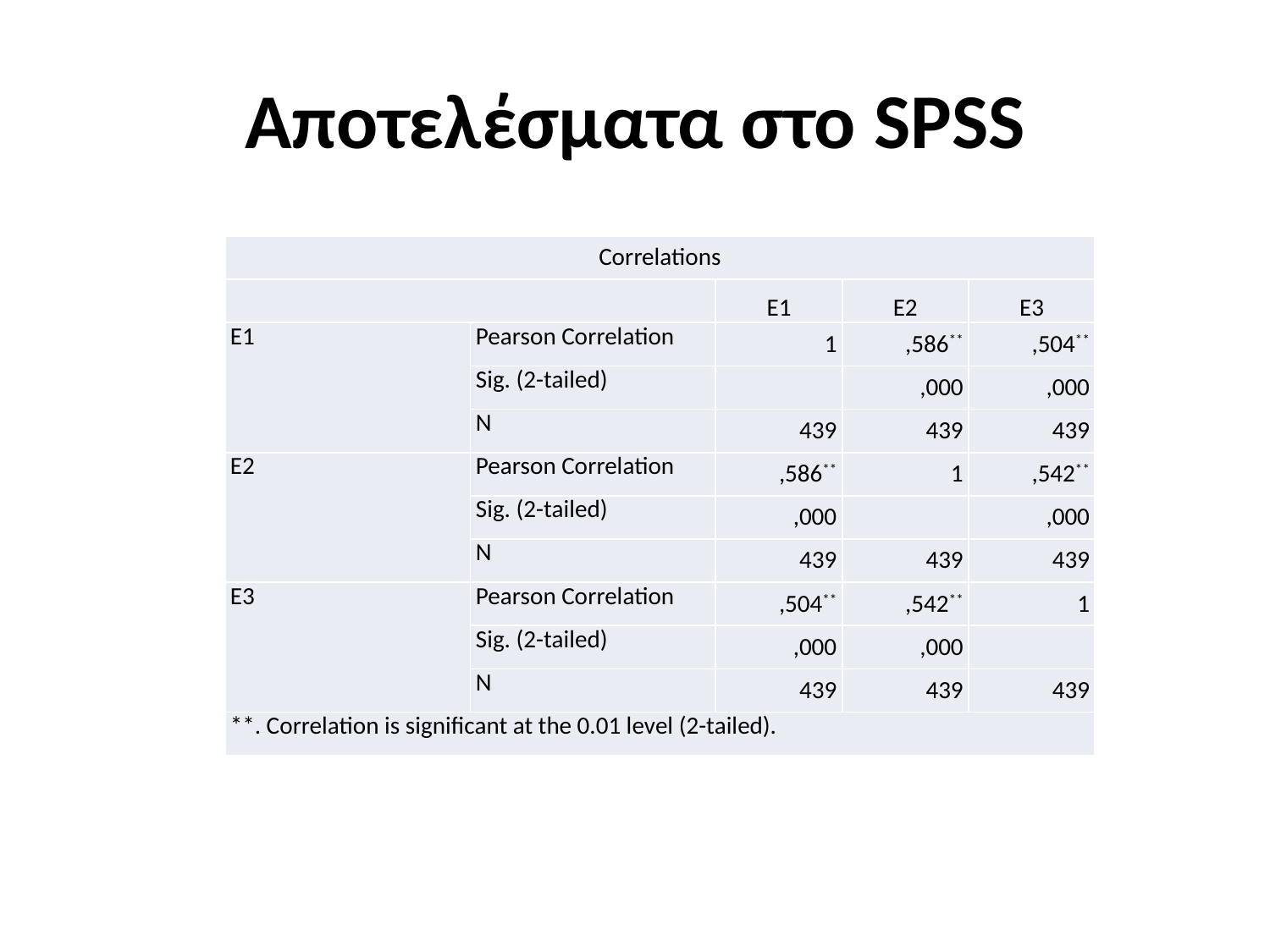

# Αποτελέσματα στο SPSS
| Correlations |  |  |  |  |
| --- | --- | --- | --- | --- |
|  |  | E1 | E2 | E3 |
| E1 | Pearson Correlation | 1 | ,586\*\* | ,504\*\* |
|  | Sig. (2-tailed) |  | ,000 | ,000 |
|  | N | 439 | 439 | 439 |
| E2 | Pearson Correlation | ,586\*\* | 1 | ,542\*\* |
|  | Sig. (2-tailed) | ,000 |  | ,000 |
|  | N | 439 | 439 | 439 |
| E3 | Pearson Correlation | ,504\*\* | ,542\*\* | 1 |
|  | Sig. (2-tailed) | ,000 | ,000 |  |
|  | N | 439 | 439 | 439 |
| \*\*. Correlation is significant at the 0.01 level (2-tailed). |  |  |  |  |